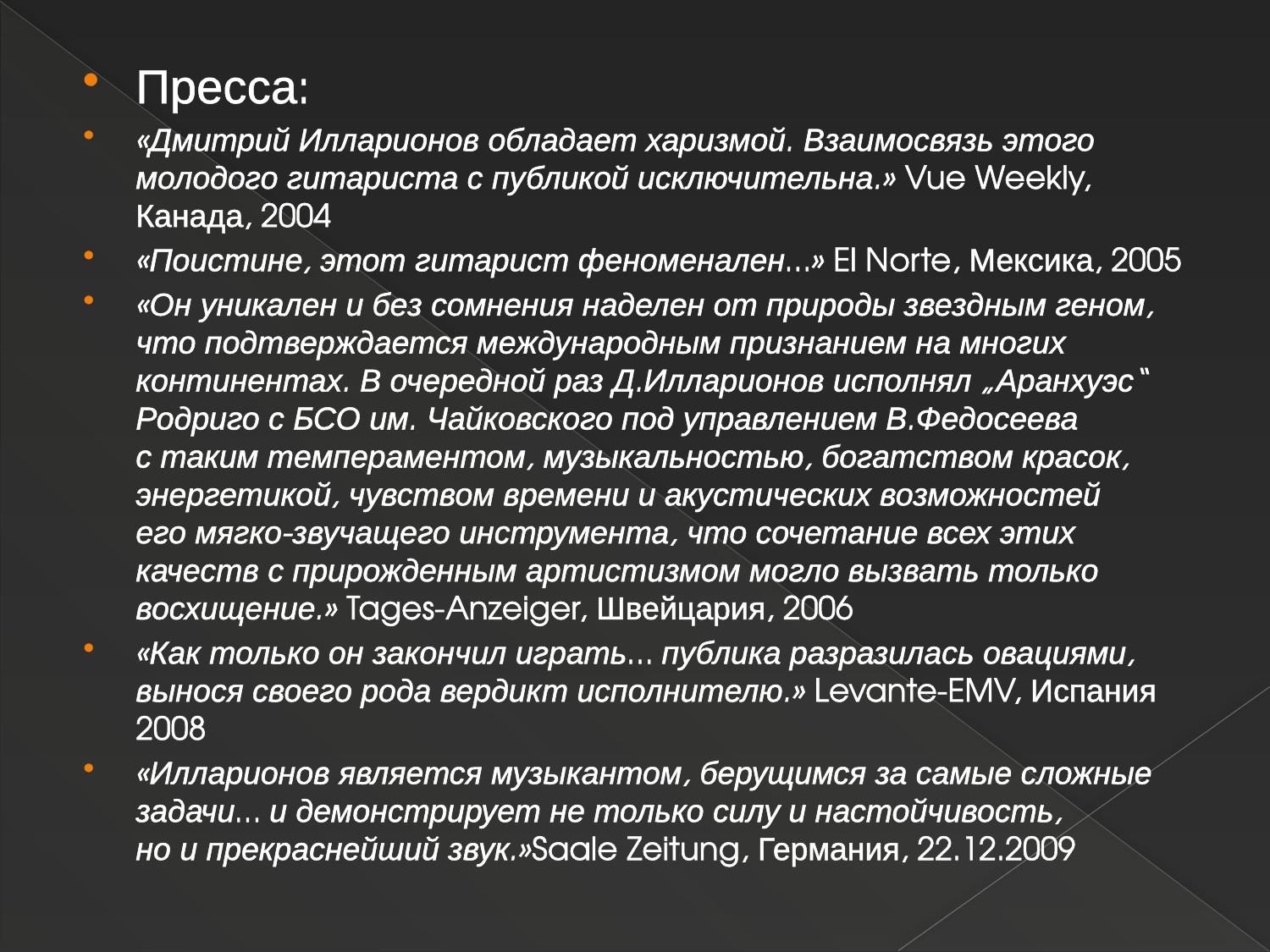

Пресса:
«Дмитрий Илларионов обладает харизмой. Взаимосвязь этого молодого гитариста с публикой исключительна.» Vue Weekly, Канада, 2004
«Поистине, этот гитарист феноменален…» El Norte, Мексика, 2005
«Он уникален и без сомнения наделен от природы звездным геном, что подтверждается международным признанием на многих континентах. В очередной раз Д.Илларионов исполнял „Аранхуэс“ Родриго с БСО им. Чайковского под управлением В.Федосеева с таким темпераментом, музыкальностью, богатством красок, энергетикой, чувством времени и акустических возможностей его мягко-звучащего инструмента, что сочетание всех этих качеств с прирожденным артистизмом могло вызвать только восхищение.» Tages-Anzeiger, Швейцария, 2006
«Как только он закончил играть… публика разразилась овациями, вынося своего рода вердикт исполнителю.» Levante-EMV, Испания 2008
«Илларионов является музыкантом, берущимся за самые сложные задачи… и демонстрирует не только силу и настойчивость, но и прекраснейший звук.»Saale Zeitung, Германия, 22.12.2009